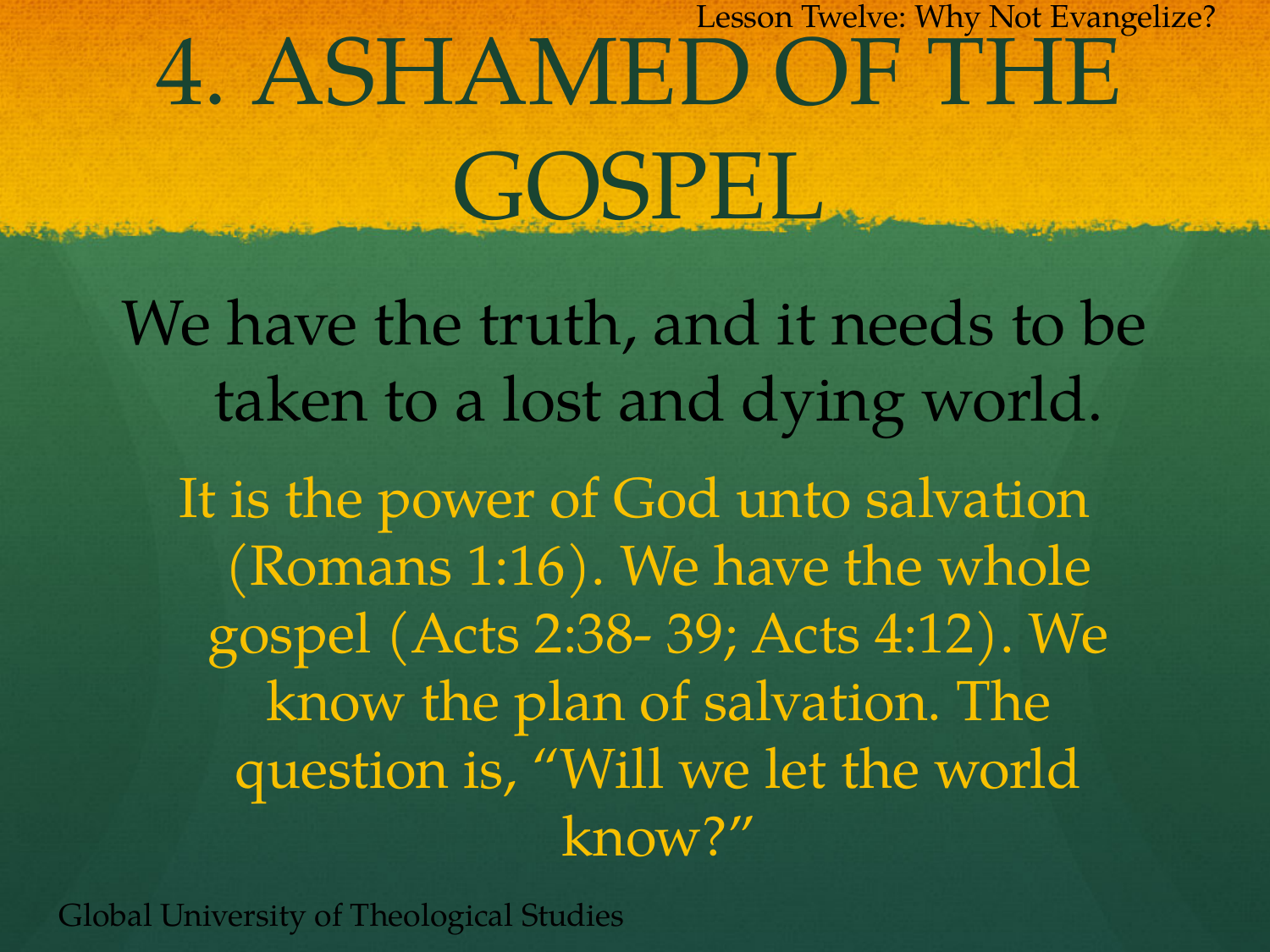

Lesson Twelve: Why Not Evangelize?

# 4. Ashamed of the Gospel
We have the truth, and it needs to be taken to a lost and dying world.
It is the power of God unto salvation (Romans 1:16). We have the whole gospel (Acts 2:38- 39; Acts 4:12). We know the plan of salvation. The question is, “Will we let the world know?”
Global University of Theological Studies